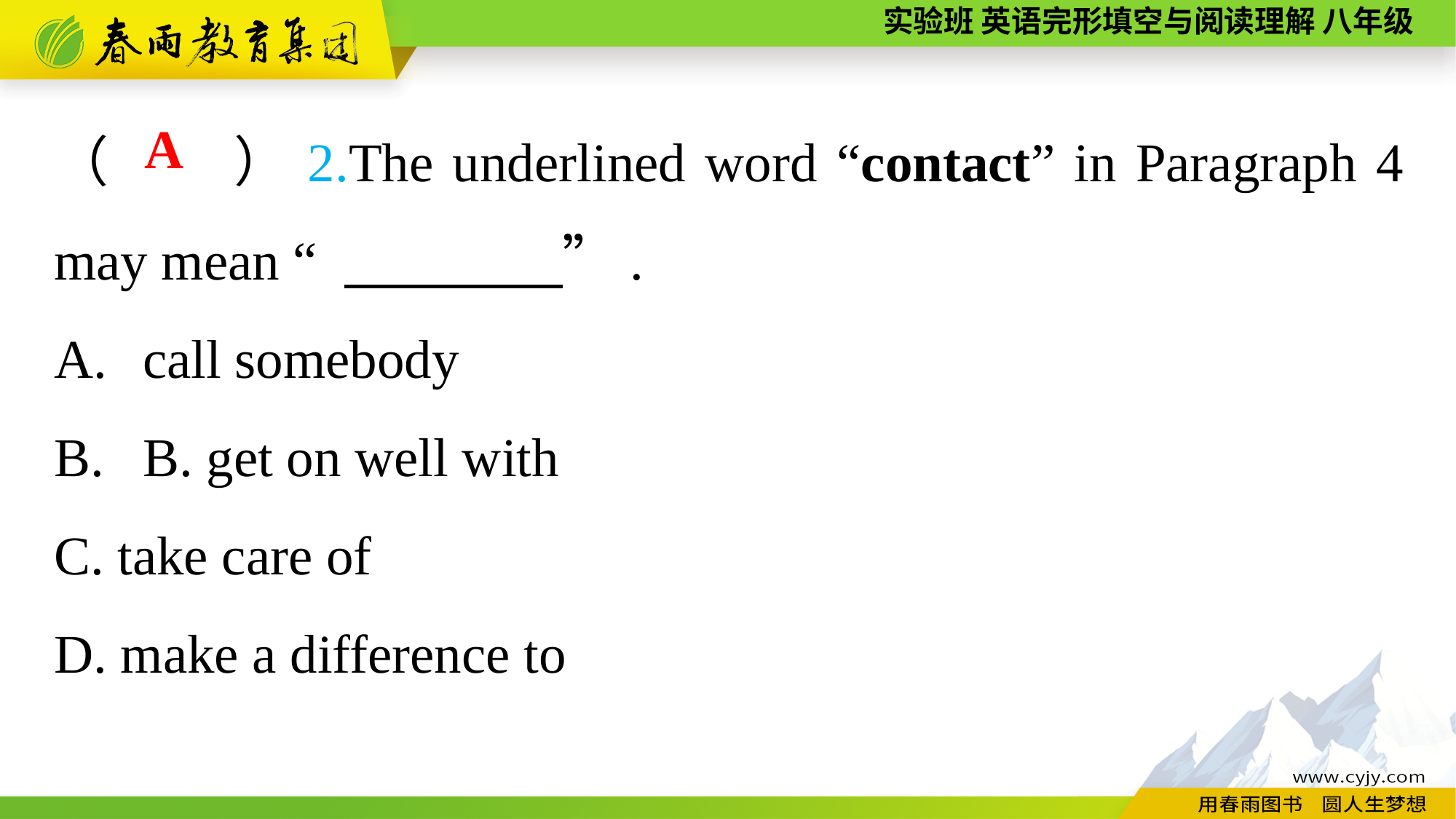

（　　）2.The underlined word “contact” in Paragraph 4 may mean “ 　　　　”.
call somebody
B. get on well with
C. take care of
D. make a difference to
A